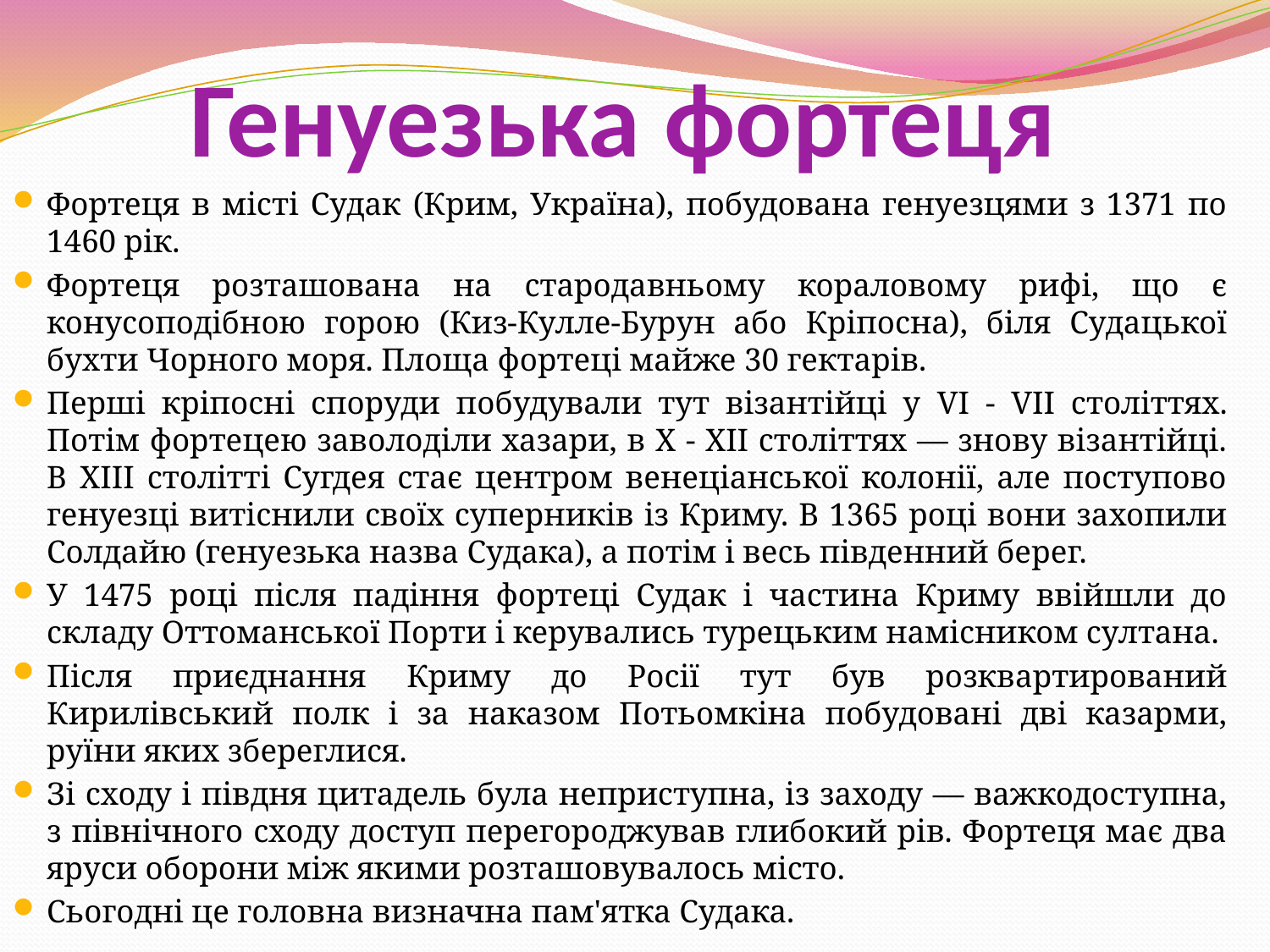

# Генуезька фортеця
Фортеця в місті Судак (Крим, Україна), побудована генуезцями з 1371 по 1460 рік.
Фортеця розташована на стародавньому кораловому рифі, що є конусоподібною горою (Киз-Кулле-Бурун або Кріпосна), біля Судацької бухти Чорного моря. Площа фортеці майже 30 гектарів.
Перші кріпосні споруди побудували тут візантійці у VІ - VІІ століттях. Потім фортецею заволоділи хазари, в Х - ХІІ століттях — знову візантійці. В ХІІІ столітті Сугдея стає центром венеціанської колонії, але поступово генуезці витіснили своїх суперників із Криму. В 1365 році вони захопили Солдайю (генуезька назва Судака), а потім і весь південний берег.
У 1475 році після падіння фортеці Судак і частина Криму ввійшли до складу Оттоманської Порти і керувались турецьким намісником султана.
Після приєднання Криму до Росії тут був розквартирований Кирилівський полк і за наказом Потьомкіна побудовані дві казарми, руїни яких збереглися.
Зі сходу і півдня цитадель була неприступна, із заходу — важкодоступна, з північного сходу доступ перегороджував глибокий рів. Фортеця має два яруси оборони між якими розташовувалось місто.
Сьогодні це головна визначна пам'ятка Судака.